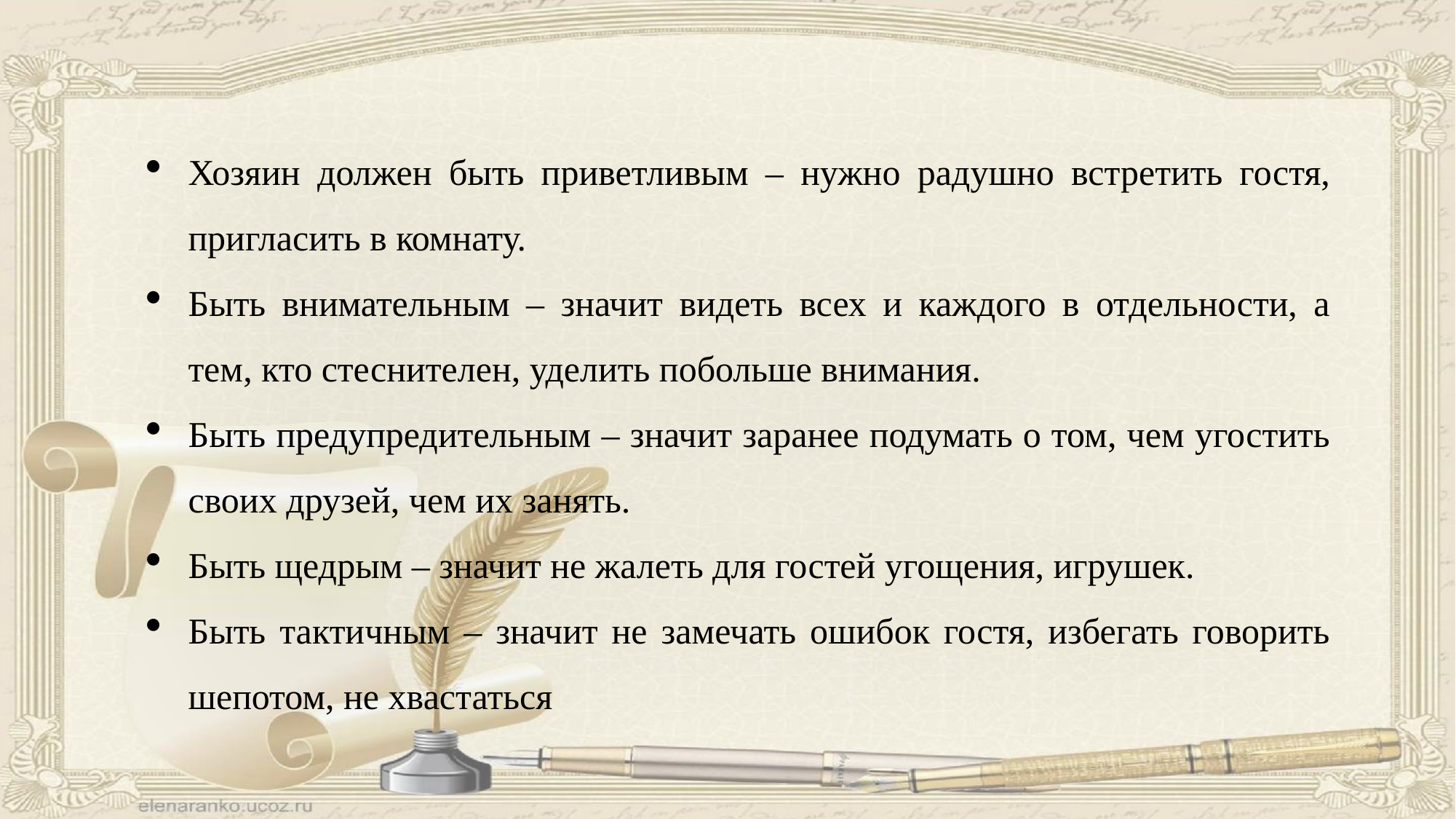

Хозяин должен быть приветливым – нужно радушно встретить гостя, пригласить в комнату.
Быть внимательным – значит видеть всех и каждого в отдельности, а тем, кто стеснителен, уделить побольше внимания.
Быть предупредительным – значит заранее подумать о том, чем угостить своих друзей, чем их занять.
Быть щедрым – значит не жалеть для гостей угощения, игрушек.
Быть тактичным – значит не замечать ошибок гостя, избегать говорить шепотом, не хвастаться